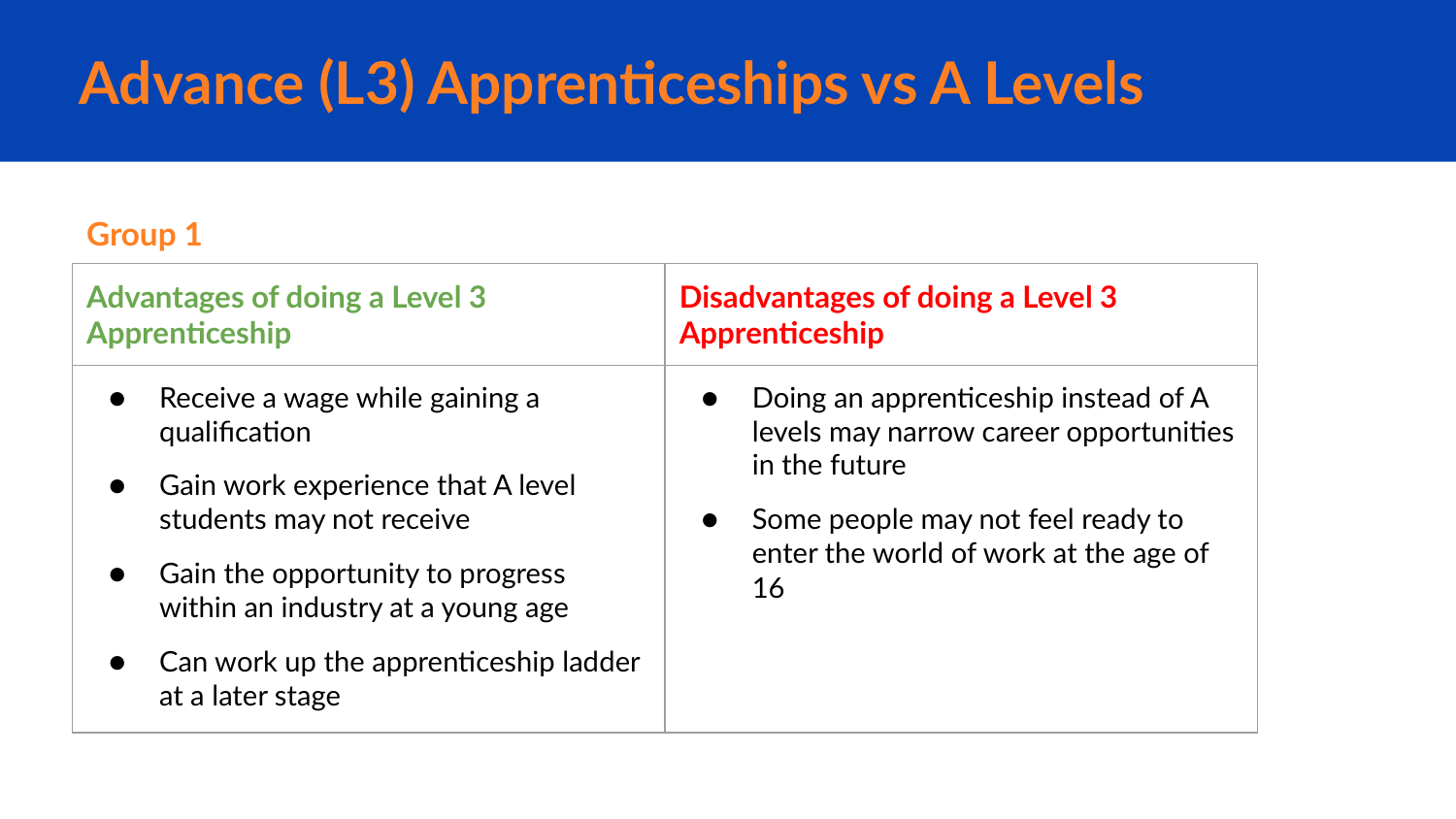

# Advance (L3) Apprenticeships vs A Levels
Group 1
| Advantages of doing a Level 3 Apprenticeship | Disadvantages of doing a Level 3 Apprenticeship |
| --- | --- |
| Receive a wage while gaining a qualification Gain work experience that A level students may not receive Gain the opportunity to progress within an industry at a young age Can work up the apprenticeship ladder at a later stage | Doing an apprenticeship instead of A levels may narrow career opportunities in the future Some people may not feel ready to enter the world of work at the age of 16 |